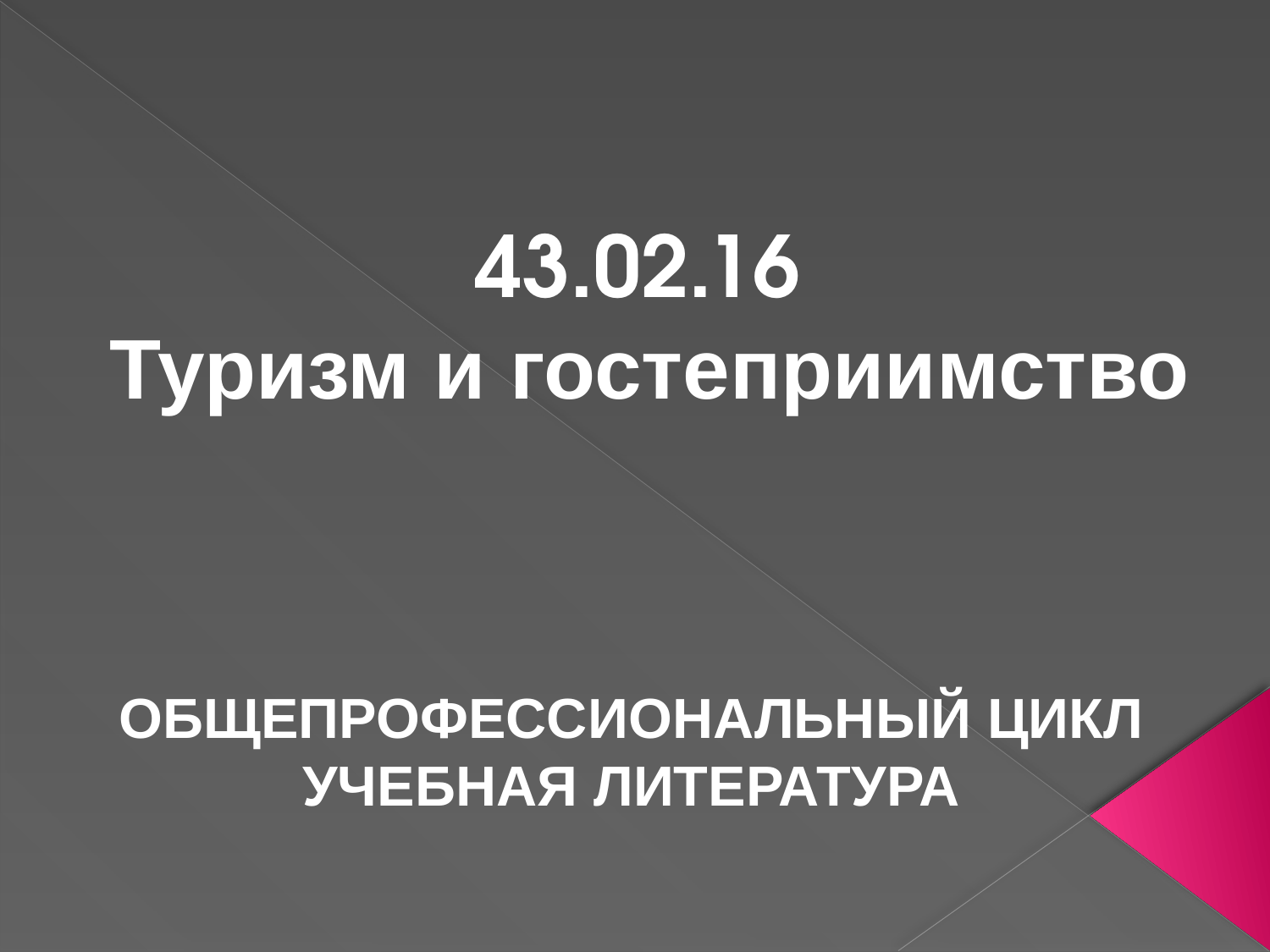

43.02.16
Туризм и гостеприимство
ОБЩЕПРОФЕССИОНАЛЬНЫЙ ЦИКЛ
УЧЕБНАЯ ЛИТЕРАТУРА